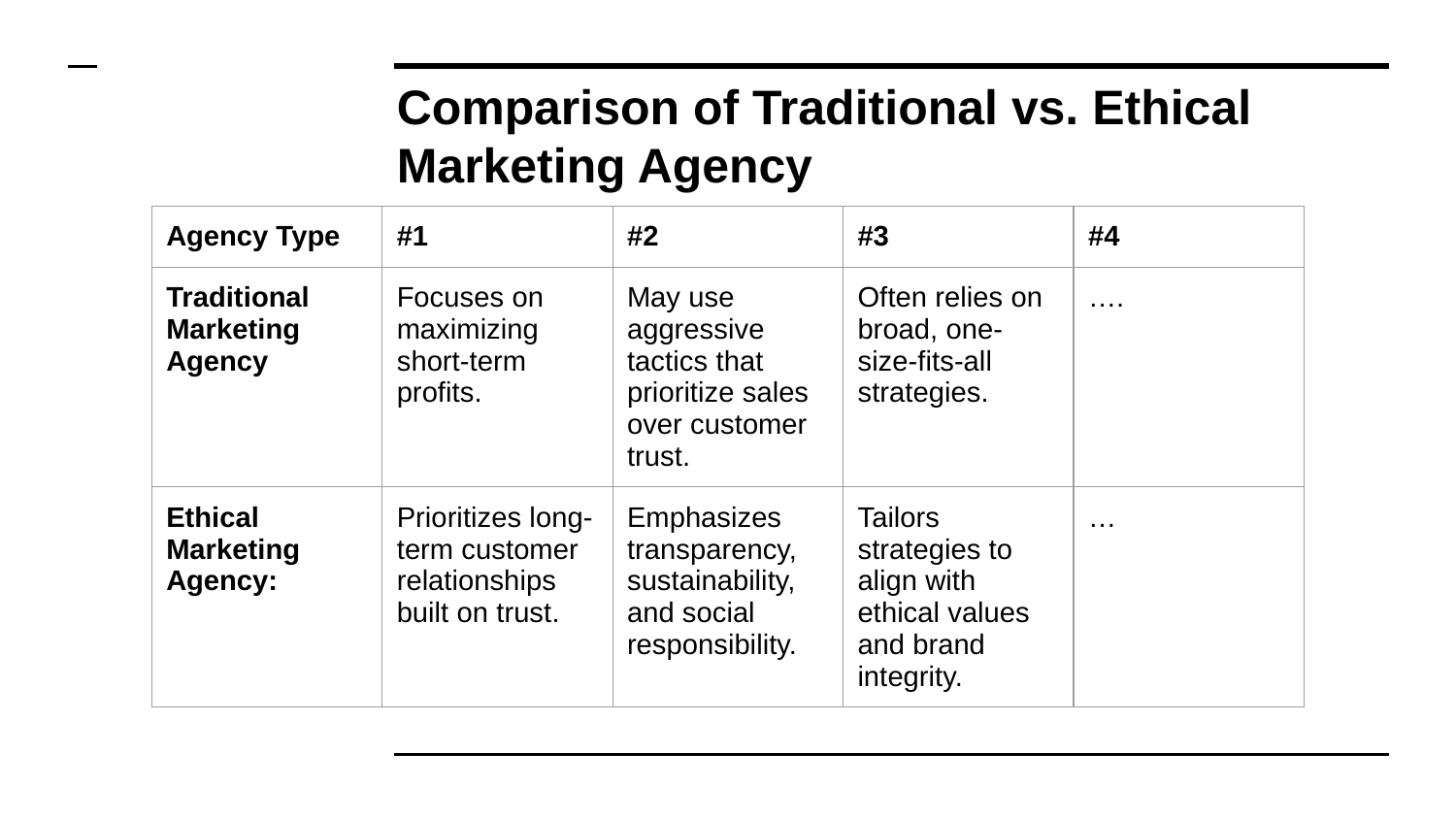

# Comparison of Traditional vs. Ethical Marketing Agency
| Agency Type | #1 | #2 | #3 | #4 |
| --- | --- | --- | --- | --- |
| Traditional Marketing Agency | Focuses on maximizing short-term profits. | May use aggressive tactics that prioritize sales over customer trust. | Often relies on broad, one-size-fits-all strategies. | …. |
| Ethical Marketing Agency: | Prioritizes long-term customer relationships built on trust. | Emphasizes transparency, sustainability, and social responsibility. | Tailors strategies to align with ethical values and brand integrity. | … |